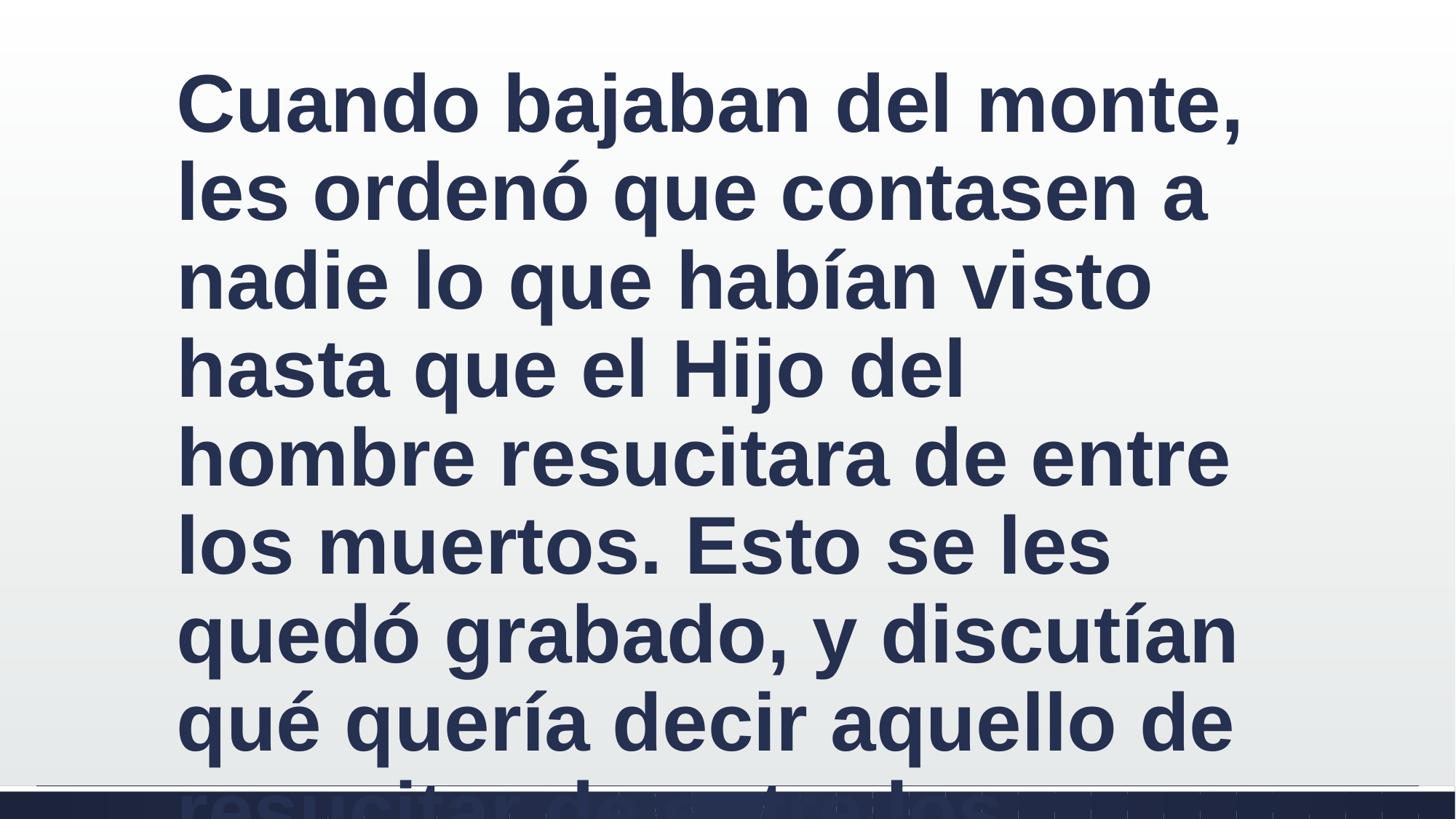

#
Cuando bajaban del monte, les ordenó que contasen a nadie lo que habían visto hasta que el Hijo del hombre resucitara de entre los muertos. Esto se les quedó grabado, y discutían qué quería decir aquello de resucitar de entre los muertos.